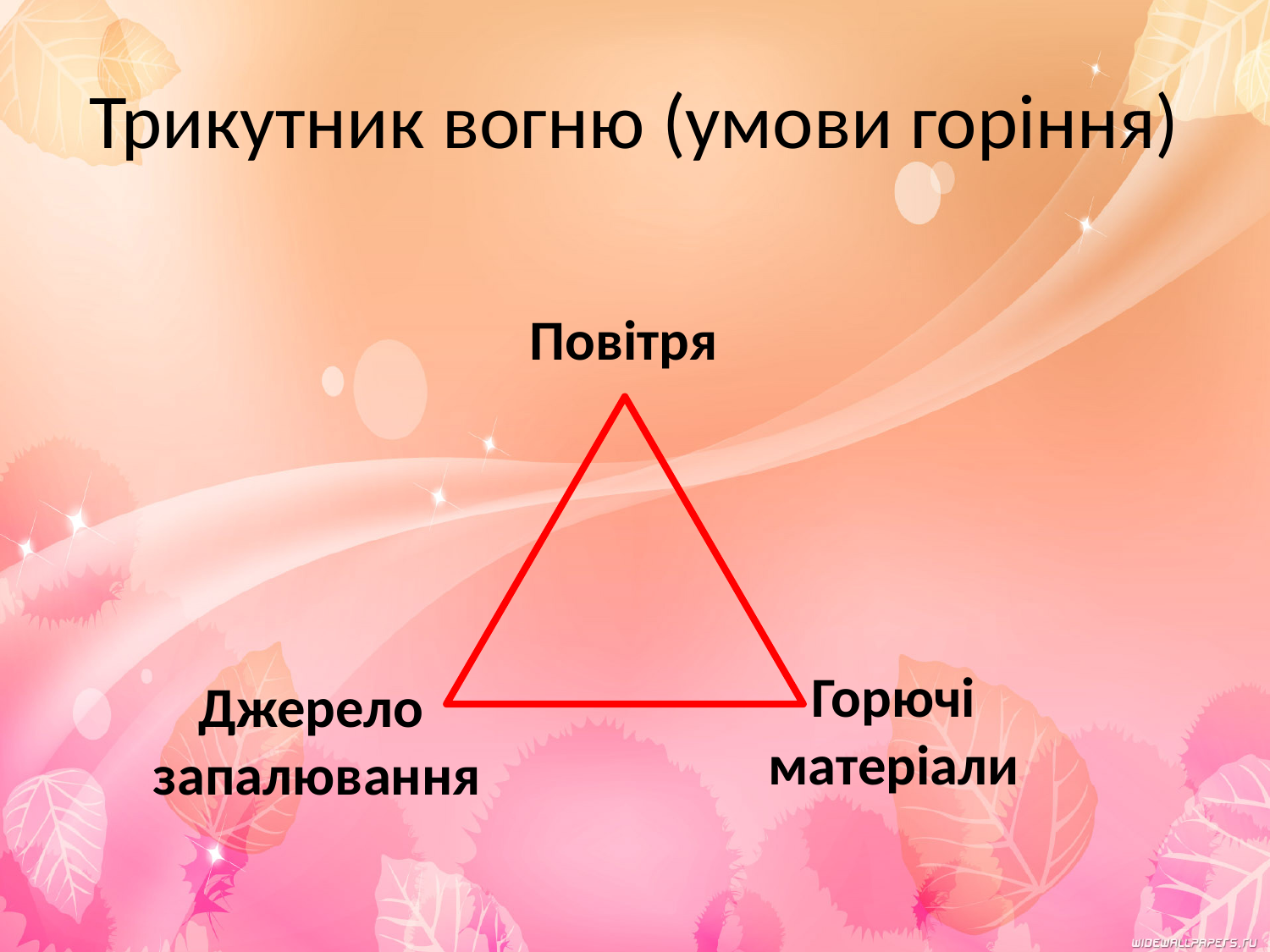

# Трикутник вогню (умови горіння)
Повітря

Горючі
матеріали
Джерело
запалювання